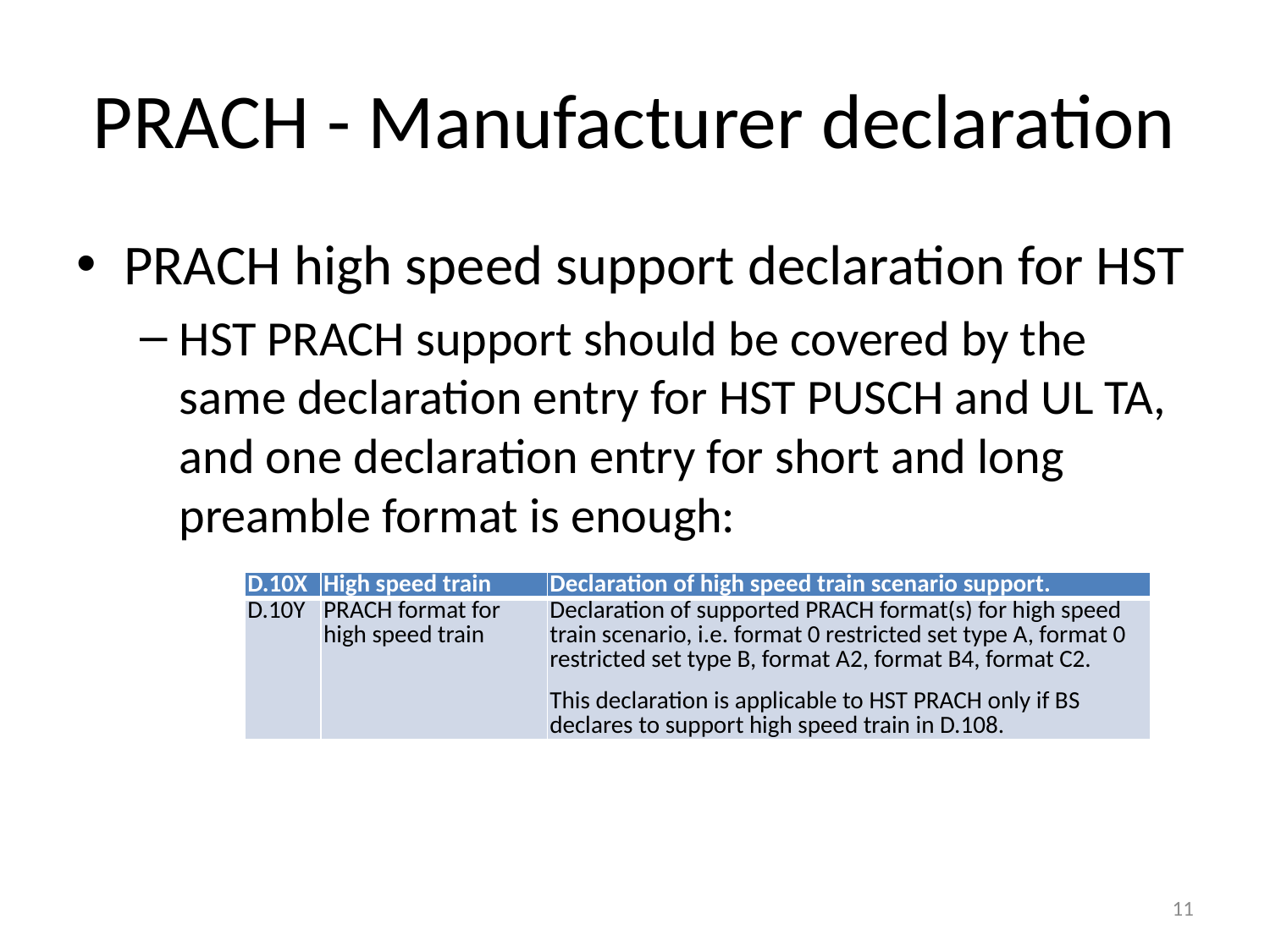

# PRACH - Manufacturer declaration
PRACH high speed support declaration for HST
HST PRACH support should be covered by the same declaration entry for HST PUSCH and UL TA, and one declaration entry for short and long preamble format is enough:

| D.10X | High speed train | Declaration of high speed train scenario support. |
| --- | --- | --- |
| D.10Y | PRACH format for high speed train | Declaration of supported PRACH format(s) for high speed train scenario, i.e. format 0 restricted set type A, format 0 restricted set type B, format A2, format B4, format C2. This declaration is applicable to HST PRACH only if BS declares to support high speed train in D.108. |
11